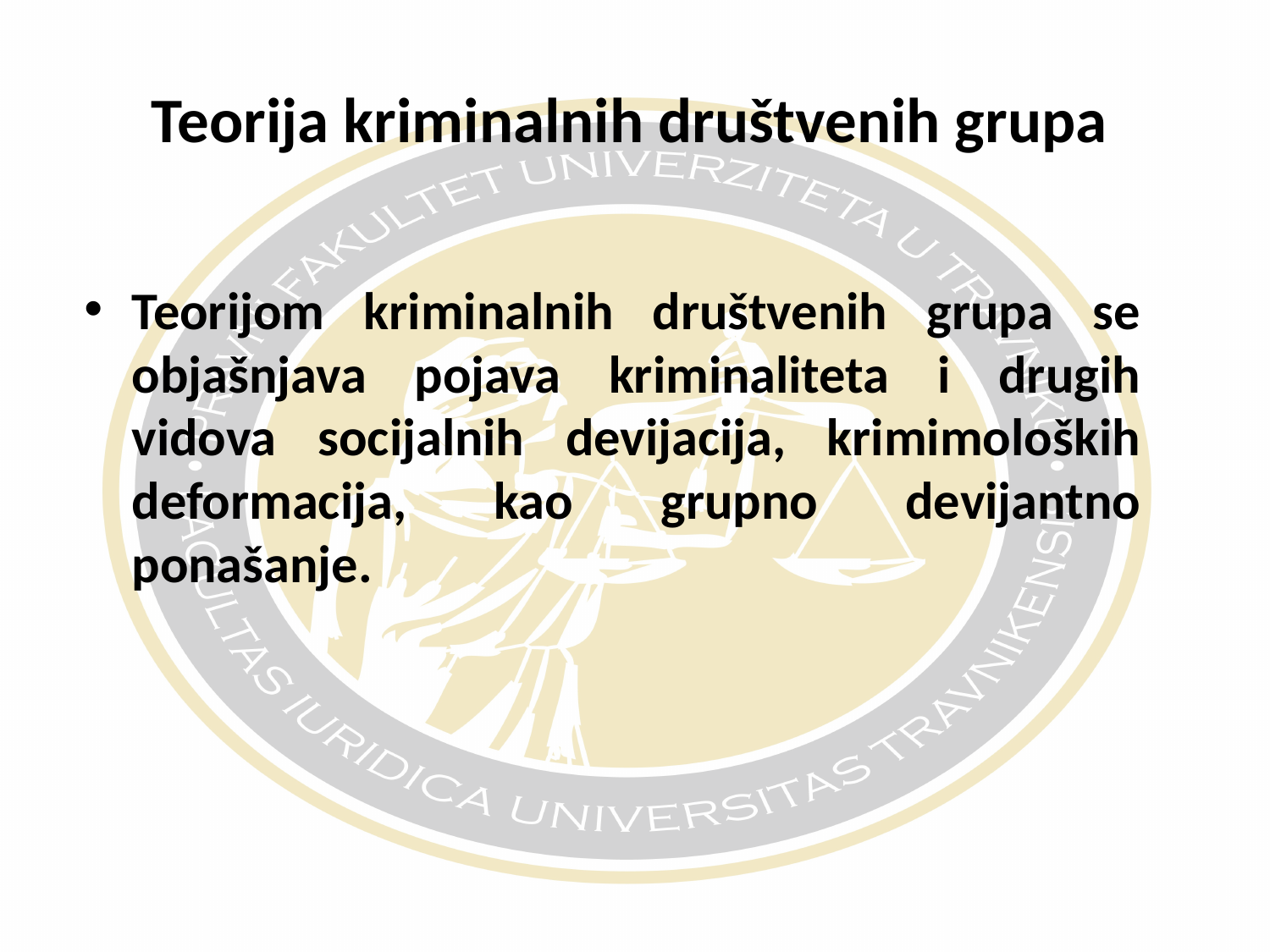

# Teorija kriminalnih društvenih grupa

Teorijom kriminalnih društvenih grupa se objašnjava pojava kriminaliteta i drugih vidova socijalnih devijacija, krimimoloških deformacija, kao grupno devijantno ponašanje.